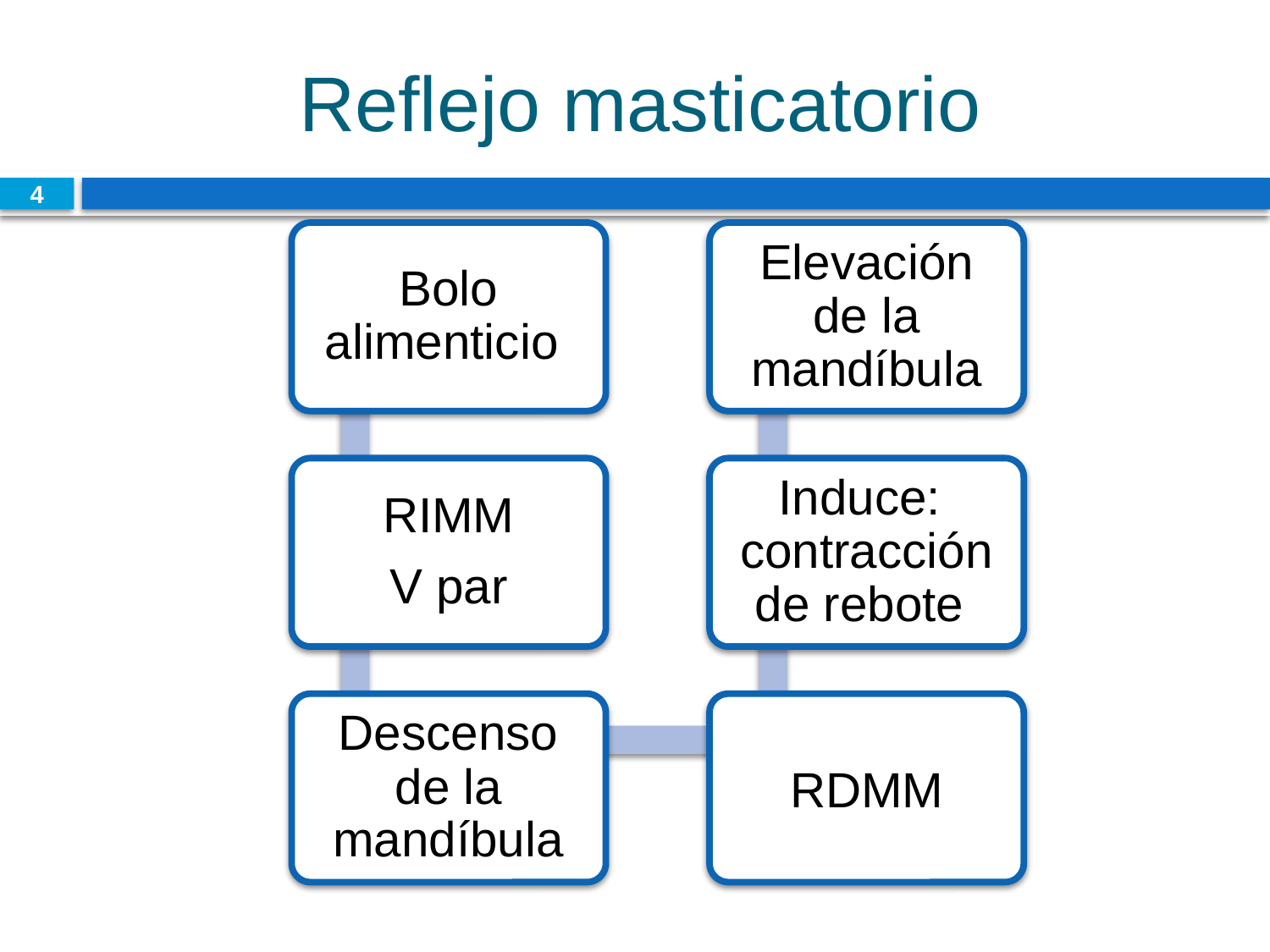

# Reflejo masticatorio
4
Bolo alimenticio
RIMM
V par
Descenso de la mandíbula
RDMM
Induce:  contracción de rebote
Elevación de la mandíbula